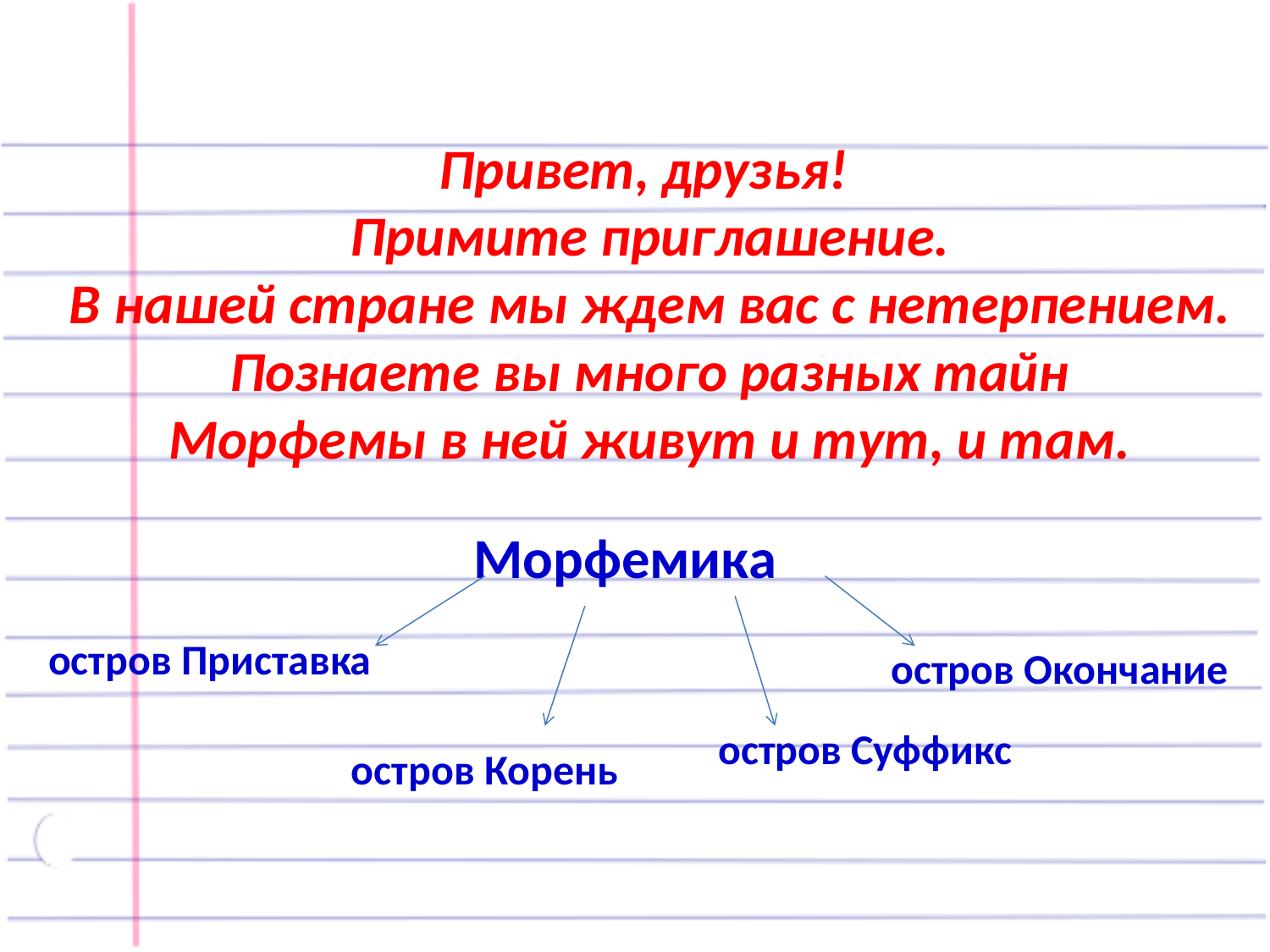

Привет, друзья!
Примите приглашение.
В нашей стране мы ждем вас с нетерпением.
Познаете вы много разных тайн
Морфемы в ней живут и тут, и там.

Морфемика

остров Приставка

остров Окончание

остров Суффикс

остров Корень